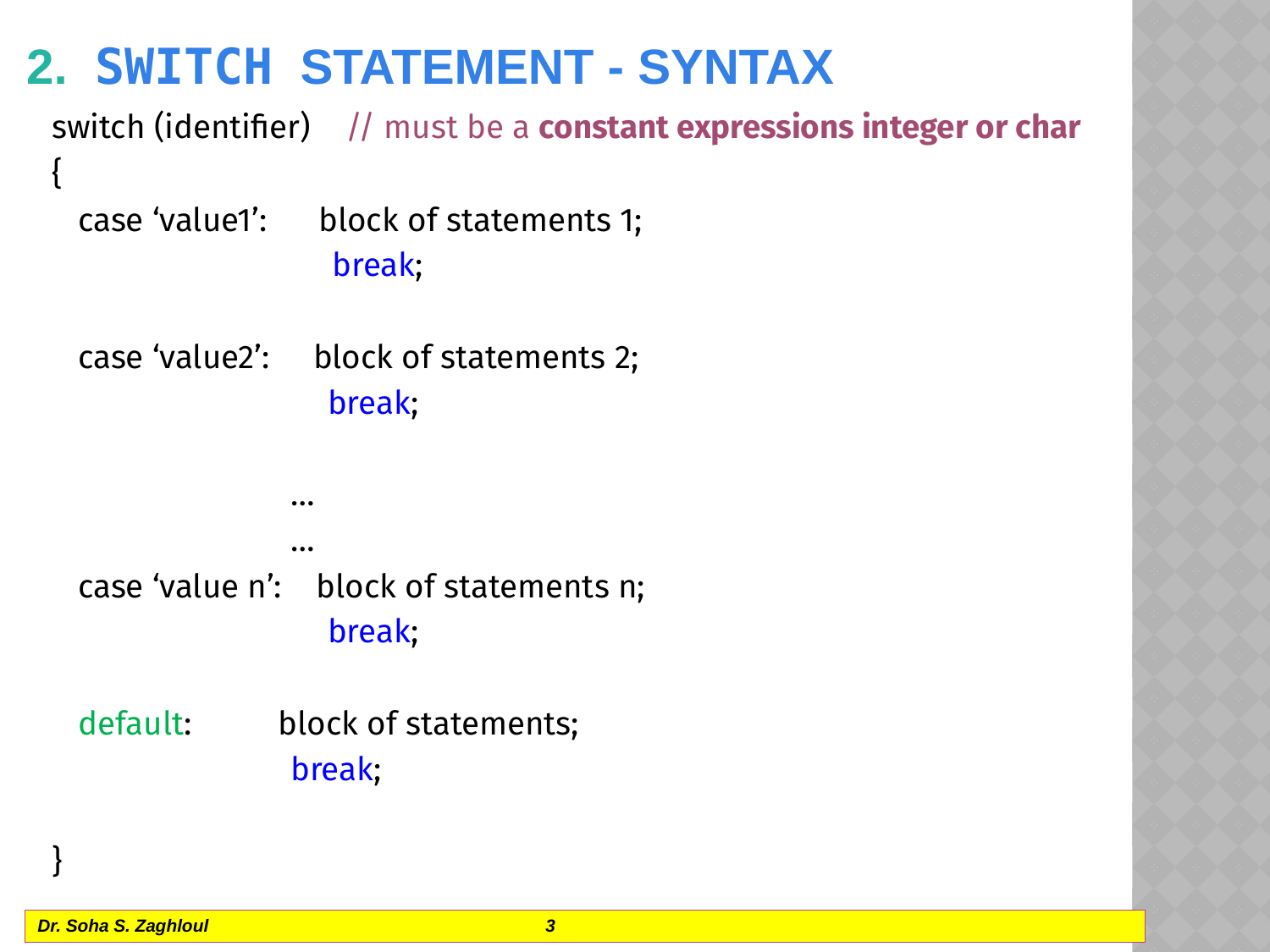

2.  switch  Statement - syntax
switch (identifier)    // must be a constant expressions integer or char
{
   case ‘value1’:      block of statements 1;
         break;

   case ‘value2’:     block of statements 2;
        break;

…
…
   case ‘value n’:    block of statements n;
        break;

   default:          block of statements;
break;

}
Dr. Soha S. Zaghloul			3